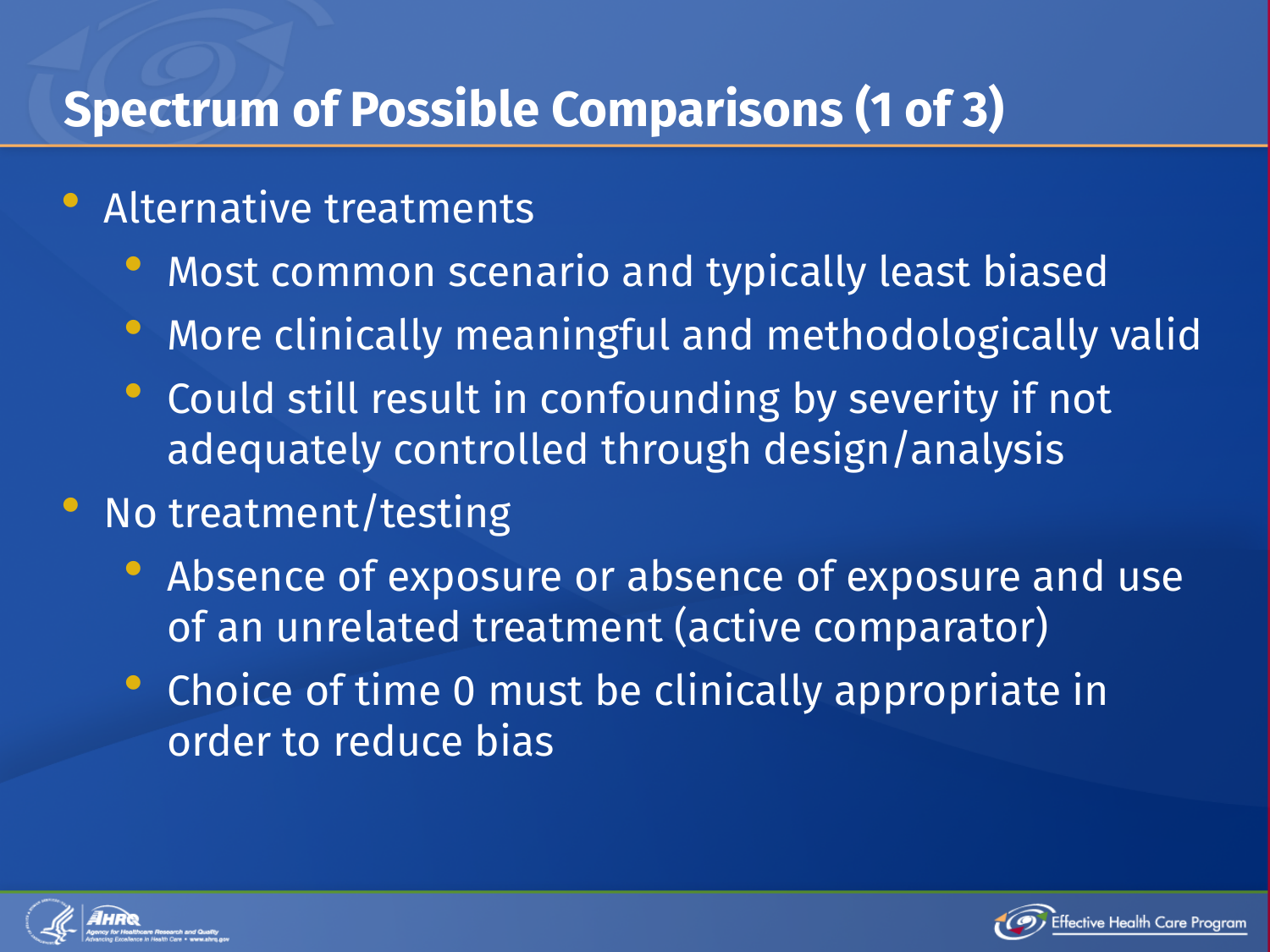

# Spectrum of Possible Comparisons (1 of 3)
Alternative treatments
Most common scenario and typically least biased
More clinically meaningful and methodologically valid
Could still result in confounding by severity if not adequately controlled through design/analysis
No treatment/testing
Absence of exposure or absence of exposure and use of an unrelated treatment (active comparator)
Choice of time 0 must be clinically appropriate in order to reduce bias